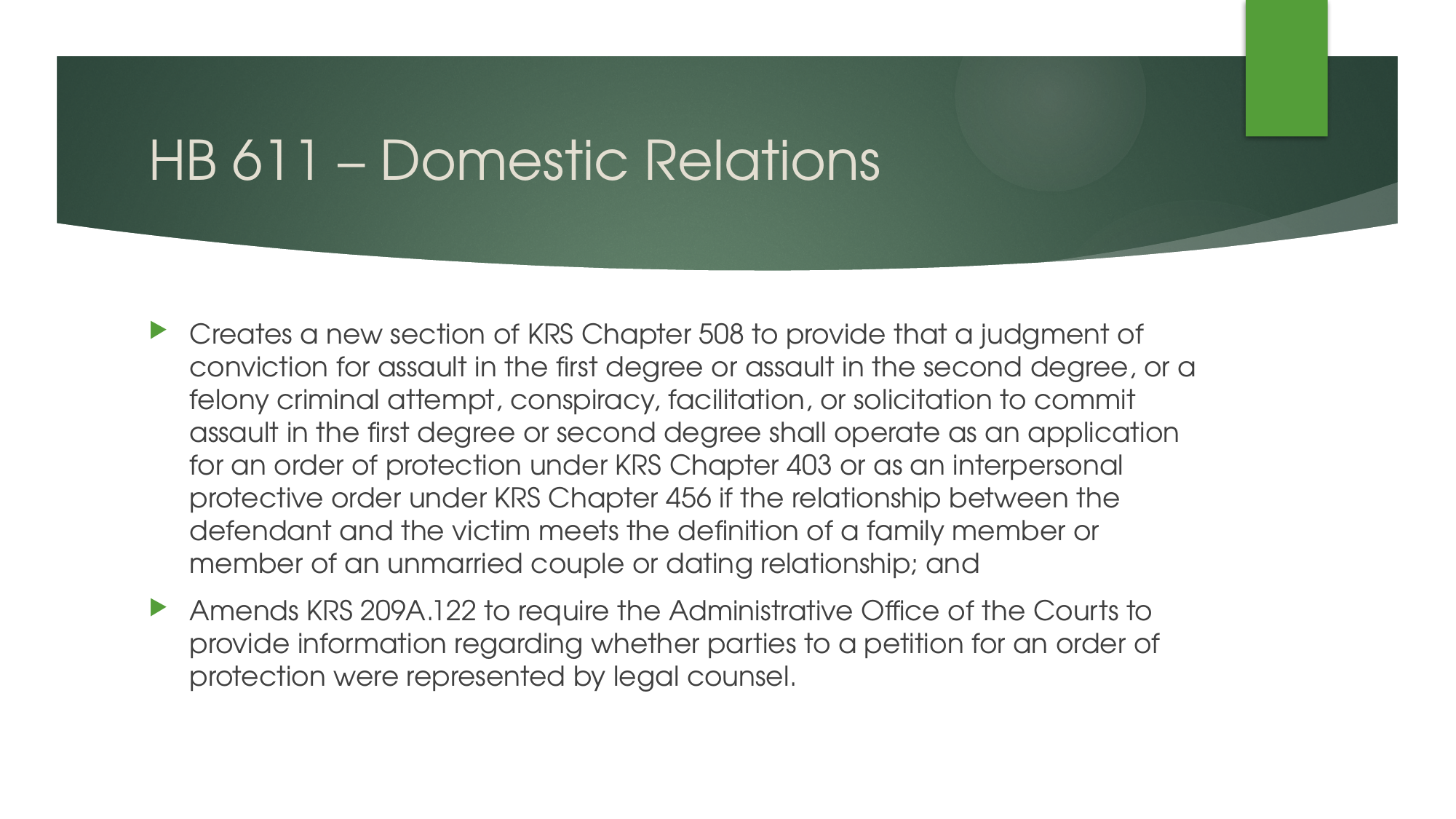

# HB 611 – Domestic Relations
Creates a new section of KRS Chapter 508 to provide that a judgment of conviction for assault in the first degree or assault in the second degree, or a felony criminal attempt, conspiracy, facilitation, or solicitation to commit assault in the first degree or second degree shall operate as an application for an order of protection under KRS Chapter 403 or as an interpersonal protective order under KRS Chapter 456 if the relationship between the defendant and the victim meets the definition of a family member or member of an unmarried couple or dating relationship; and
Amends KRS 209A.122 to require the Administrative Office of the Courts to provide information regarding whether parties to a petition for an order of protection were represented by legal counsel.